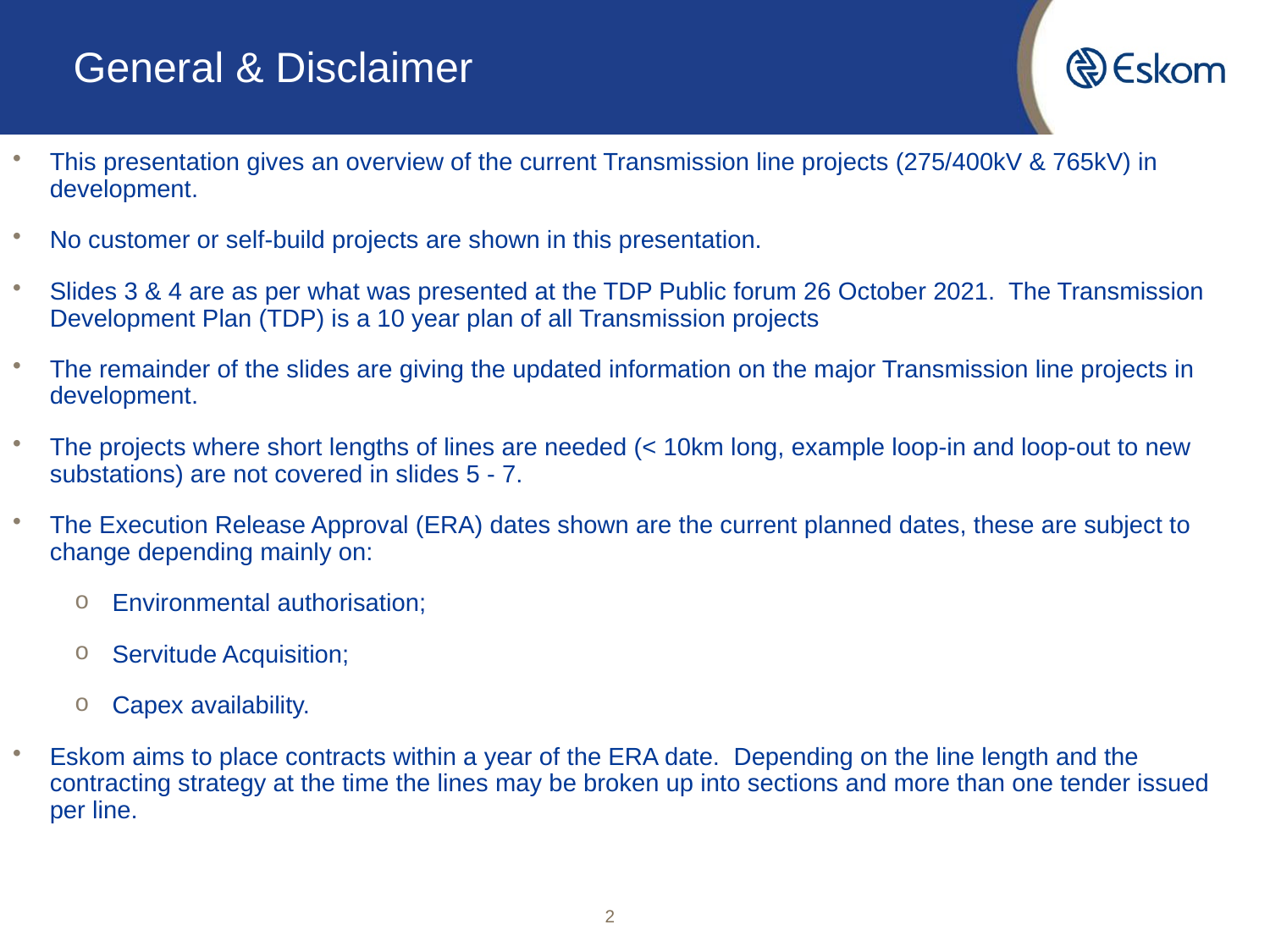

# General & Disclaimer
This presentation gives an overview of the current Transmission line projects (275/400kV & 765kV) in development.
No customer or self-build projects are shown in this presentation.
Slides 3 & 4 are as per what was presented at the TDP Public forum 26 October 2021.  The Transmission Development Plan (TDP) is a 10 year plan of all Transmission projects
The remainder of the slides are giving the updated information on the major Transmission line projects in development.
The projects where short lengths of lines are needed (< 10km long, example loop-in and loop-out to new substations) are not covered in slides 5 - 7.
The Execution Release Approval (ERA) dates shown are the current planned dates, these are subject to change depending mainly on:
Environmental authorisation;
Servitude Acquisition;
Capex availability.
Eskom aims to place contracts within a year of the ERA date.  Depending on the line length and the contracting strategy at the time the lines may be broken up into sections and more than one tender issued per line.
2